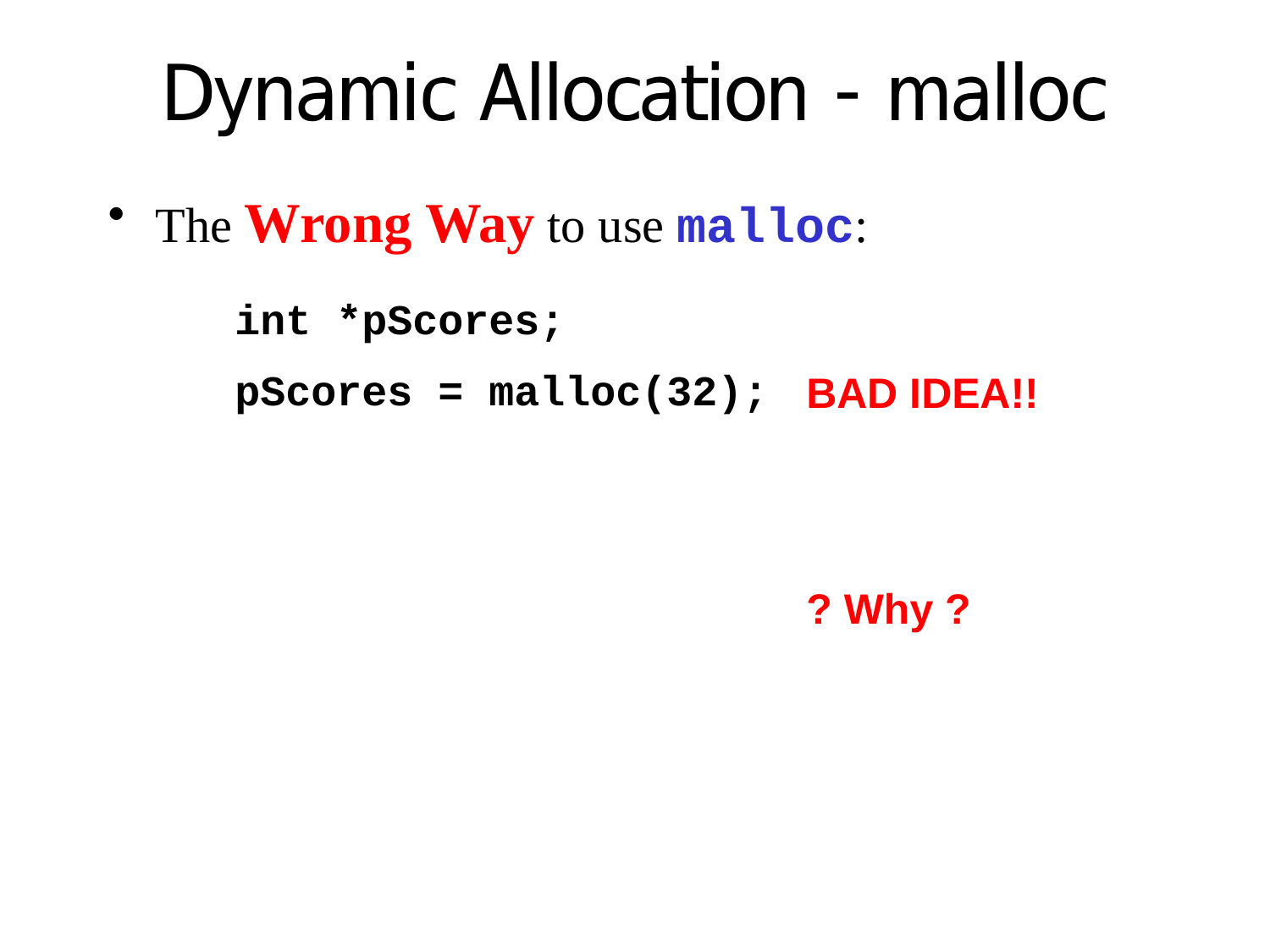

# Dynamic Allocation - malloc
The Wrong Way to use malloc:

int *pScores;
pScores = malloc(32);
BAD IDEA!!

? Why ?